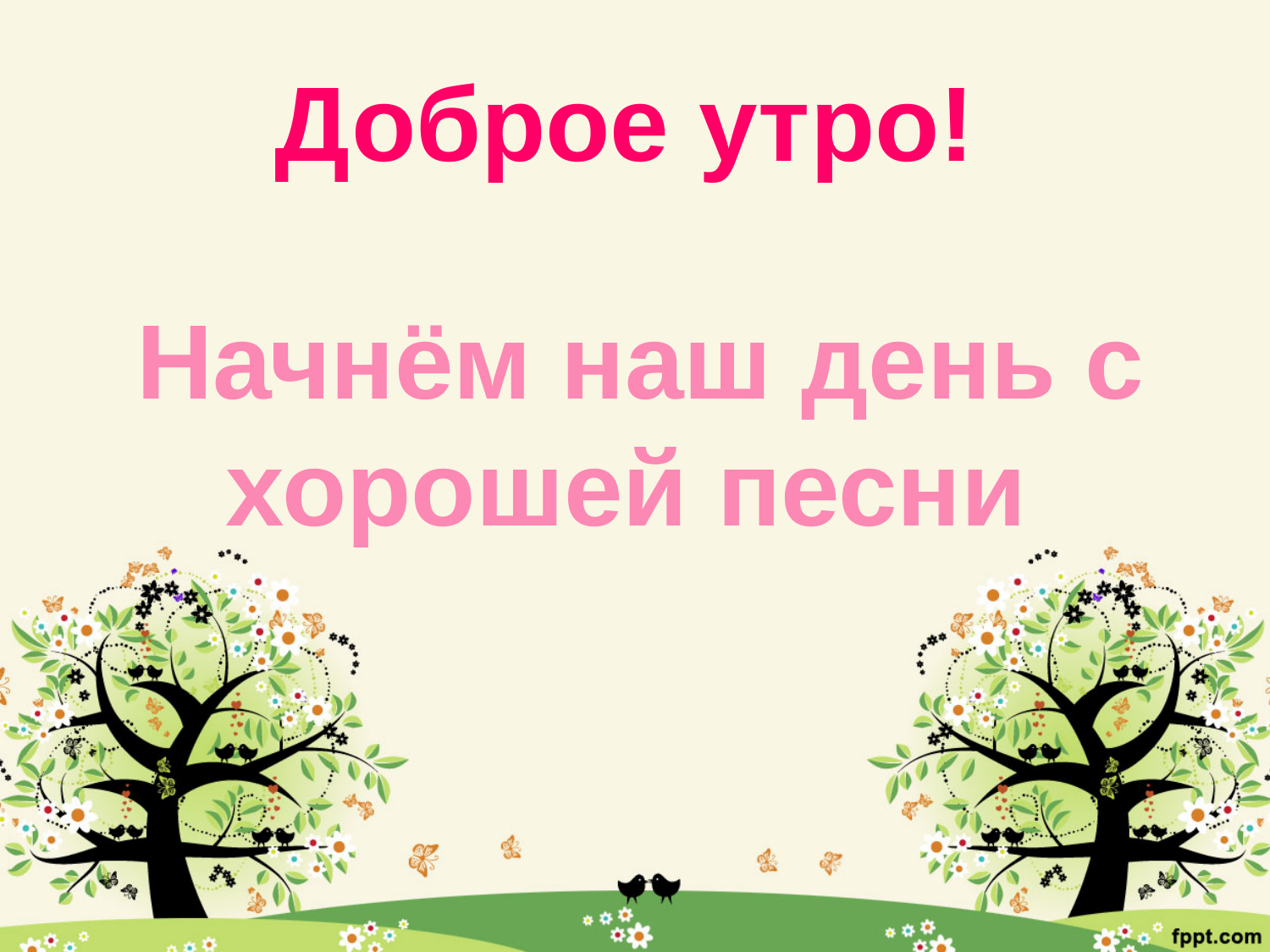

# Доброе утро!
Начнём наш день с хорошей песни